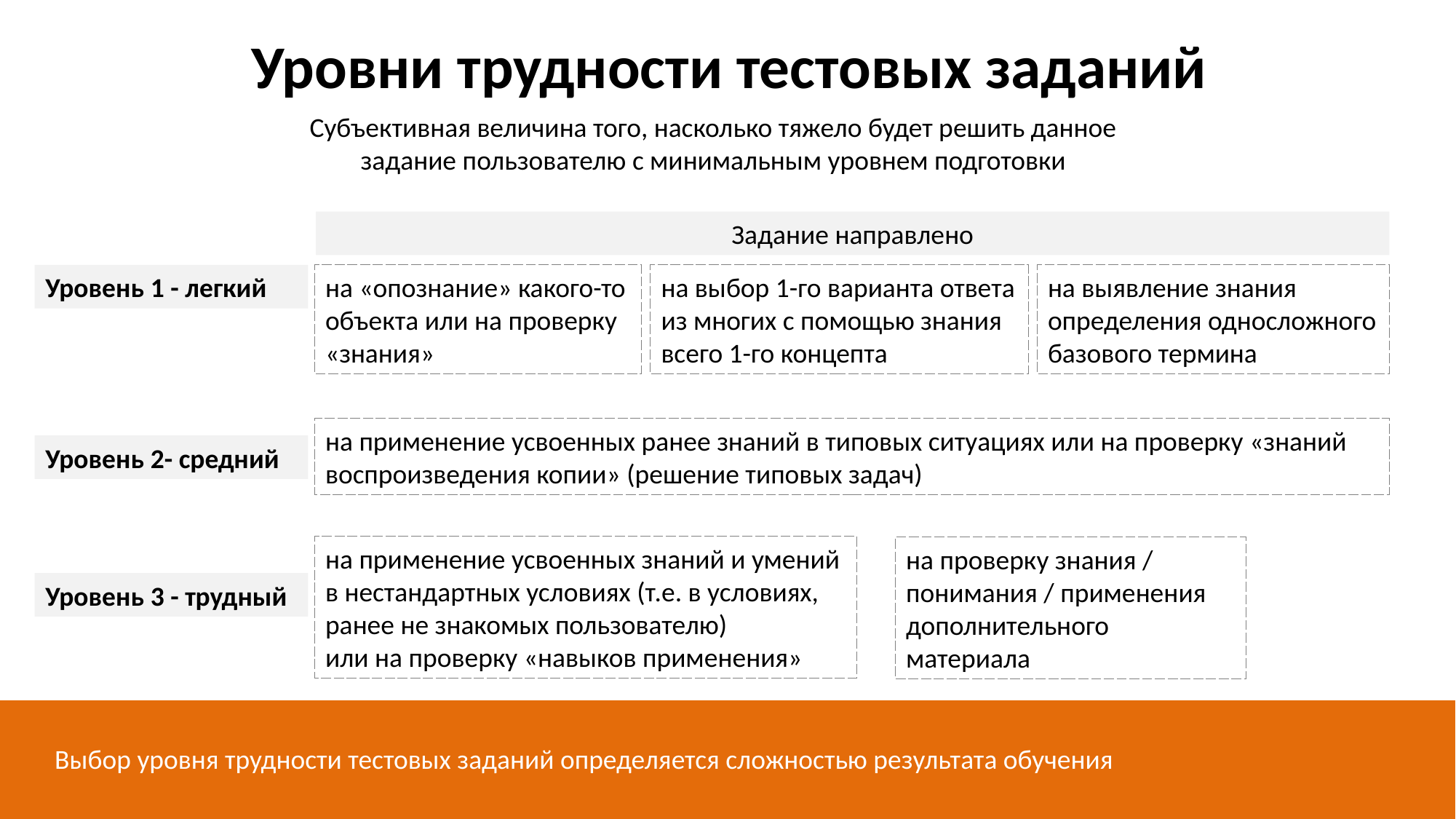

Уровни трудности тестовых заданий
Субъективная величина того, насколько тяжело будет решить данное задание пользователю с минимальным уровнем подготовки
Задание направлено
Уровень 1 - легкий
Уровень 2- средний
Уровень 3 - трудный
                  Выбор уровня трудности тестовых заданий определяется сложностью результата обучения
на «опознание» какого-то объекта или на проверку «знания»
на выбор 1-го варианта ответа
из многих с помощью знания всего 1-го концепта
на выявление знания определения односложного базового термина
на применение усвоенных ранее знаний в типовых ситуациях или на проверку «знаний воспроизведения копии» (решение типовых задач)
на применение усвоенных знаний и умений в нестандартных условиях (т.е. в условиях, ранее не знакомых пользователю)
или на проверку «навыков применения»
на проверку знания / понимания / применения дополнительного материала